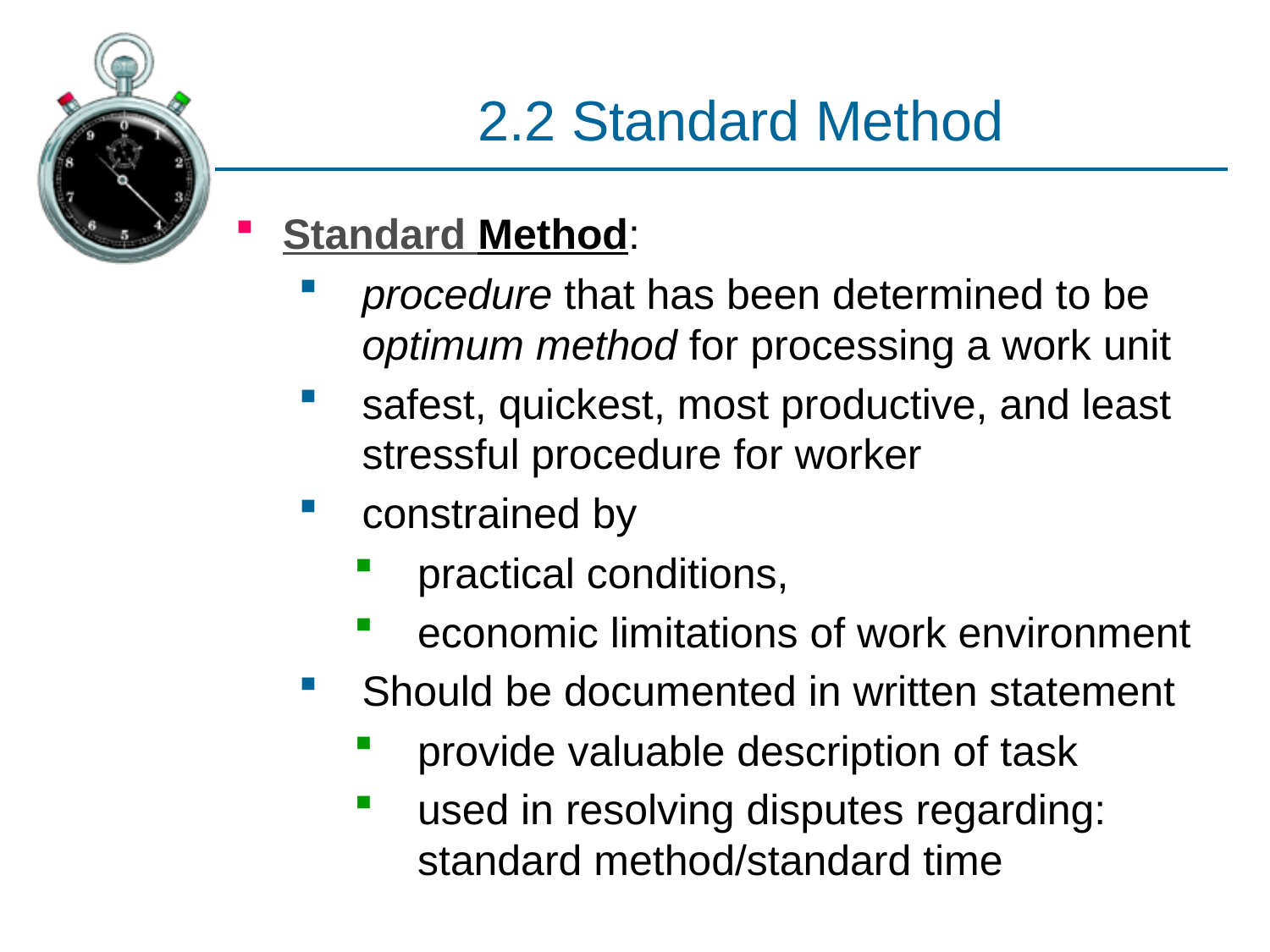

# 2.2 Standard Method
Standard Method:
procedure that has been determined to be  optimum method for processing a work unit
safest, quickest, most productive, and least stressful procedure for worker
constrained by
practical conditions,
economic limitations of work environment
Should be documented in written statement
provide valuable description of task
used in resolving disputes regarding: standard method/standard time